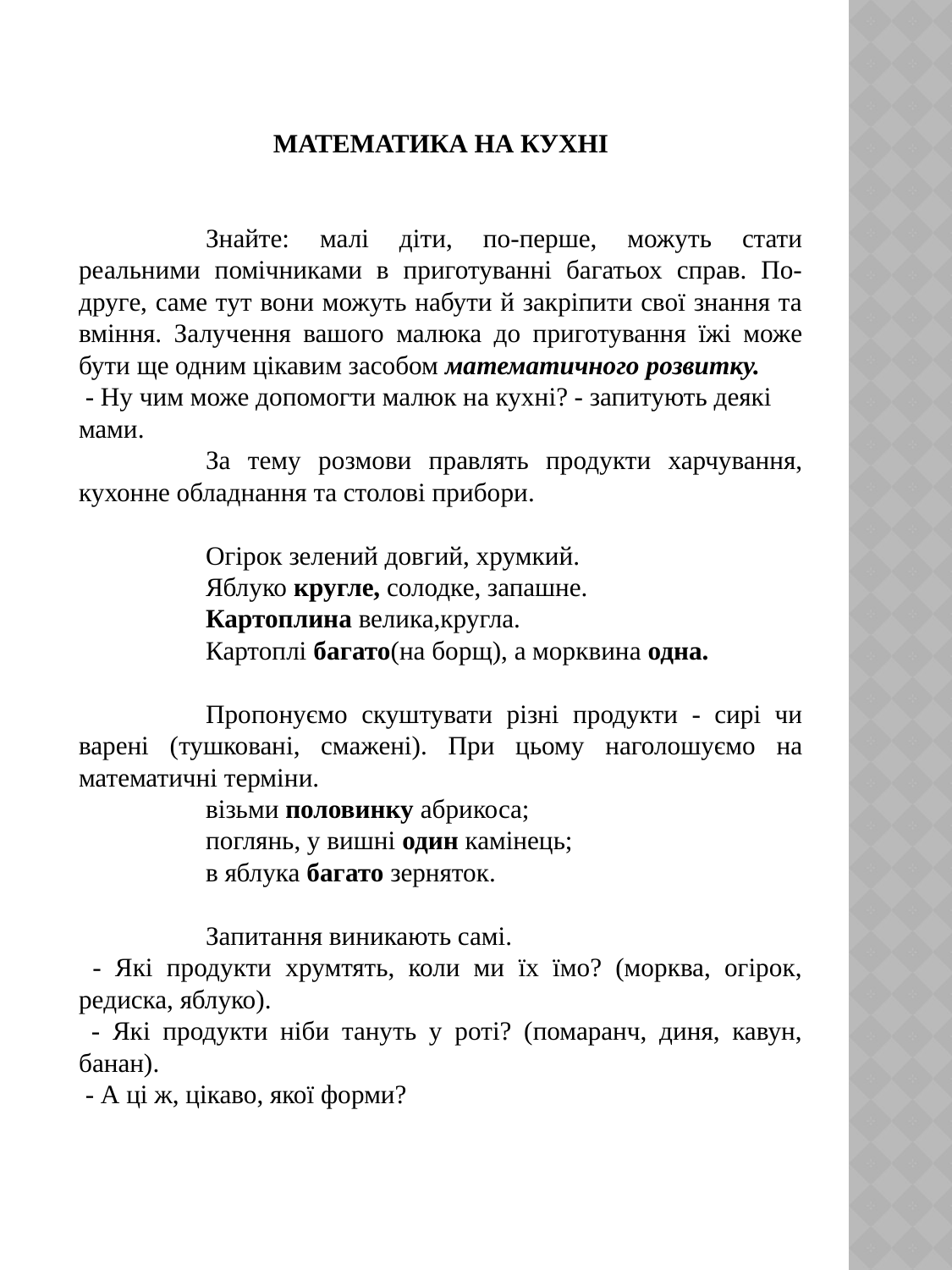

МАТЕМАТИКА НА КУХНІ

	Знайте: малі діти, по-перше, можуть стати реальними помічниками в приготуванні багатьох справ. По-друге, саме тут вони можуть набути й закріпити свої знання та вміння. Залучення вашого малюка до приготування їжі може бути ще одним цікавим засобом математичного розвитку.
 - Ну чим може допомогти малюк на кухні? - запитують деякі
мами.
	За тему розмови правлять продукти харчування, кухонне обладнання та столові прибори.

	Огірок зелений довгий, хрумкий.
	Яблуко кругле, солодке, запашне.
	Картоплина велика,кругла.
	Картоплі багато(на борщ), а морквина одна.

	Пропонуємо скуштувати різні продукти - сирі чи варені (тушковані, смажені). При цьому наголошуємо на математичні терміни.
	візьми половинку абрикоса;
	поглянь, у вишні один камінець;
	в яблука багато зерняток.

	Запитання виникають самі.
 - Які продукти хрумтять, коли ми їх їмо? (морква, огірок, редиска, яблуко).
 - Які продукти ніби тануть у роті? (помаранч, диня, кавун, банан).
 - А ці ж, цікаво, якої форми?